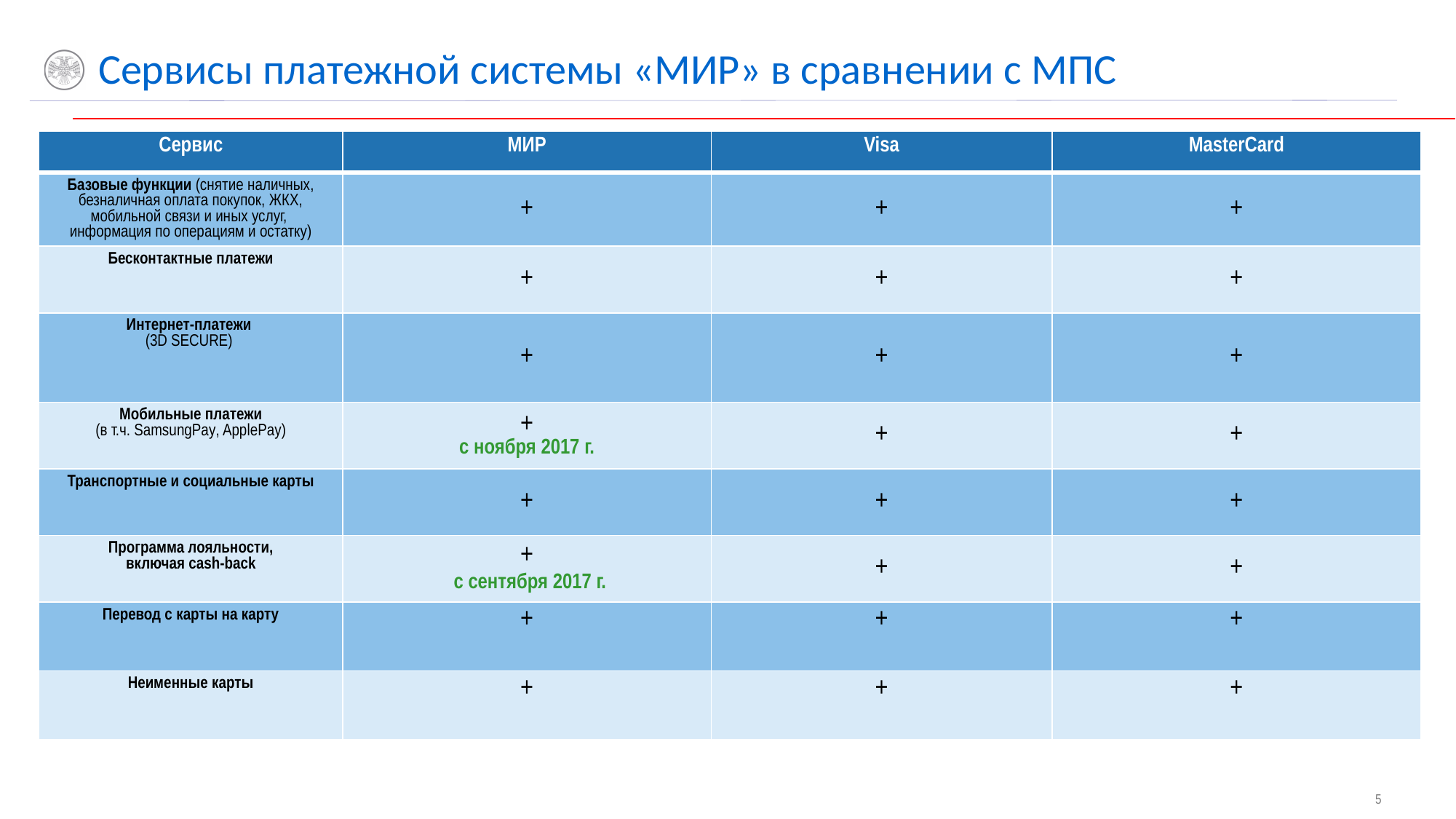

Сервисы платежной системы «МИР» в сравнении с МПС
| Сервис | МИР | Visa | MasterCard |
| --- | --- | --- | --- |
| Базовые функции (снятие наличных, безналичная оплата покупок, ЖКХ, мобильной связи и иных услуг, информация по операциям и остатку) | + | + | + |
| Бесконтактные платежи | + | + | + |
| Интернет-платежи (3D SECURE) | + | + | + |
| Мобильные платежи (в т.ч. SamsungPay, ApplePay) | + с ноября 2017 г. | + | + |
| Транспортные и социальные карты | + | + | + |
| Программа лояльности, включая cash-back | + с сентября 2017 г. | + | + |
| Перевод с карты на карту | + | + | + |
| Неименные карты | + | + | + |